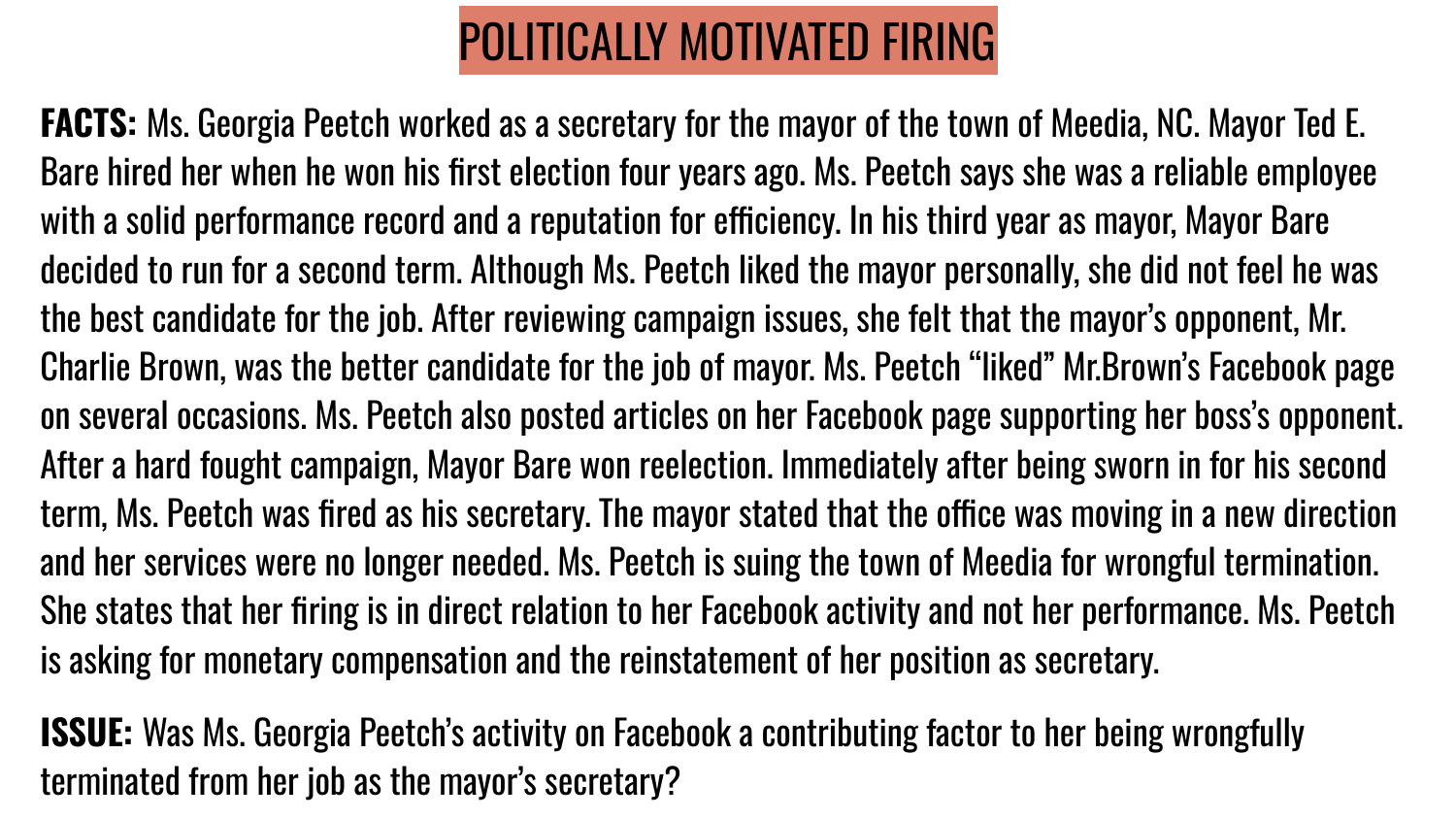

# POLITICALLY MOTIVATED FIRING
FACTS: Ms. Georgia Peetch worked as a secretary for the mayor of the town of Meedia, NC. Mayor Ted E. Bare hired her when he won his first election four years ago. Ms. Peetch says she was a reliable employee with a solid performance record and a reputation for efficiency. In his third year as mayor, Mayor Bare decided to run for a second term. Although Ms. Peetch liked the mayor personally, she did not feel he was the best candidate for the job. After reviewing campaign issues, she felt that the mayor’s opponent, Mr. Charlie Brown, was the better candidate for the job of mayor. Ms. Peetch “liked” Mr.Brown’s Facebook page on several occasions. Ms. Peetch also posted articles on her Facebook page supporting her boss’s opponent. After a hard fought campaign, Mayor Bare won reelection. Immediately after being sworn in for his second term, Ms. Peetch was fired as his secretary. The mayor stated that the office was moving in a new direction and her services were no longer needed. Ms. Peetch is suing the town of Meedia for wrongful termination. She states that her firing is in direct relation to her Facebook activity and not her performance. Ms. Peetch is asking for monetary compensation and the reinstatement of her position as secretary.
ISSUE: Was Ms. Georgia Peetch’s activity on Facebook a contributing factor to her being wrongfully terminated from her job as the mayor’s secretary?